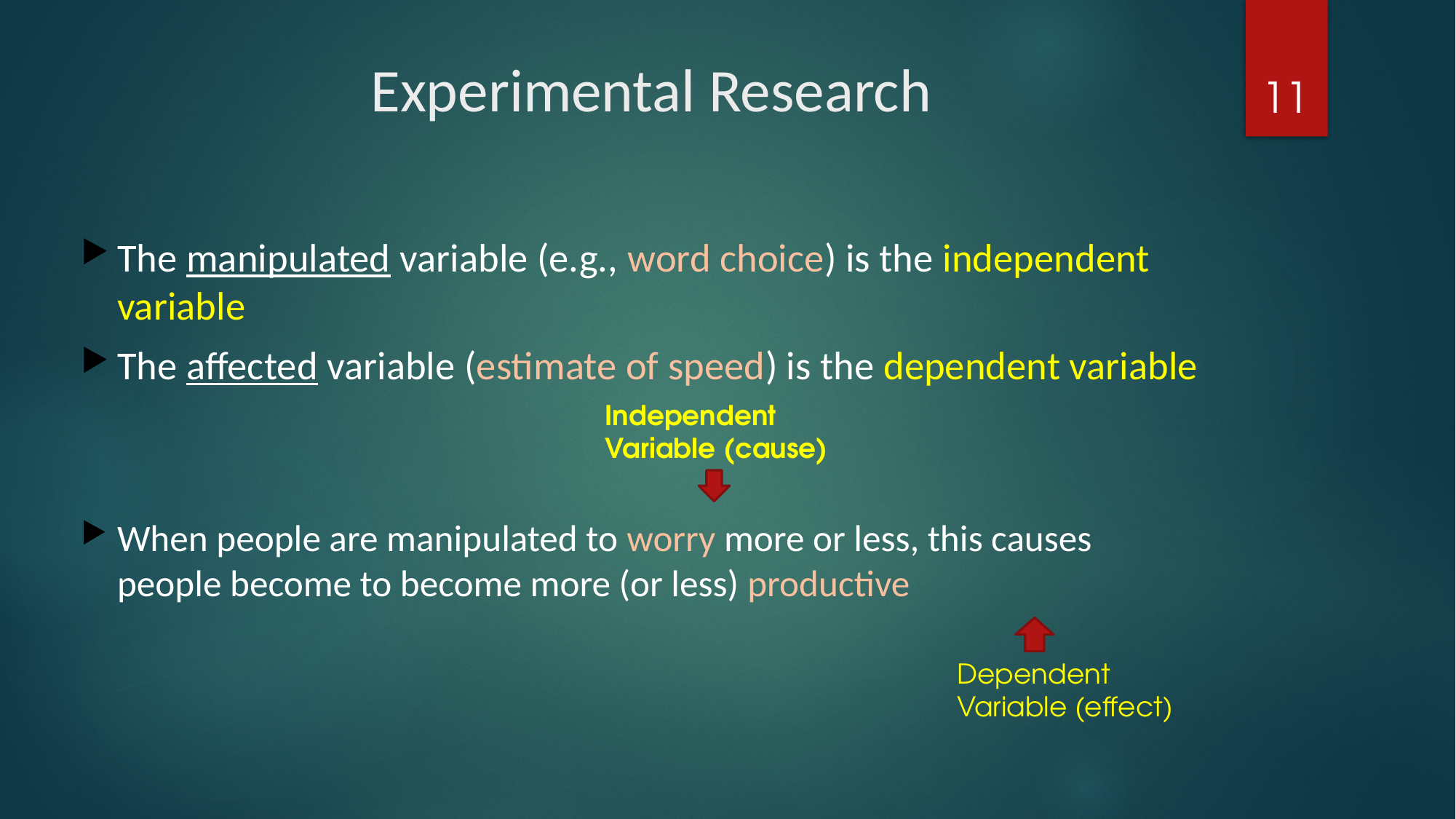

11
Experimental Research
The manipulated variable (e.g., word choice) is the independent variable
The affected variable (estimate of speed) is the dependent variable

When people are manipulated to worry more or less, this causes people become to become more (or less) productive

Independent Variable (cause)

Dependent Variable (effect)